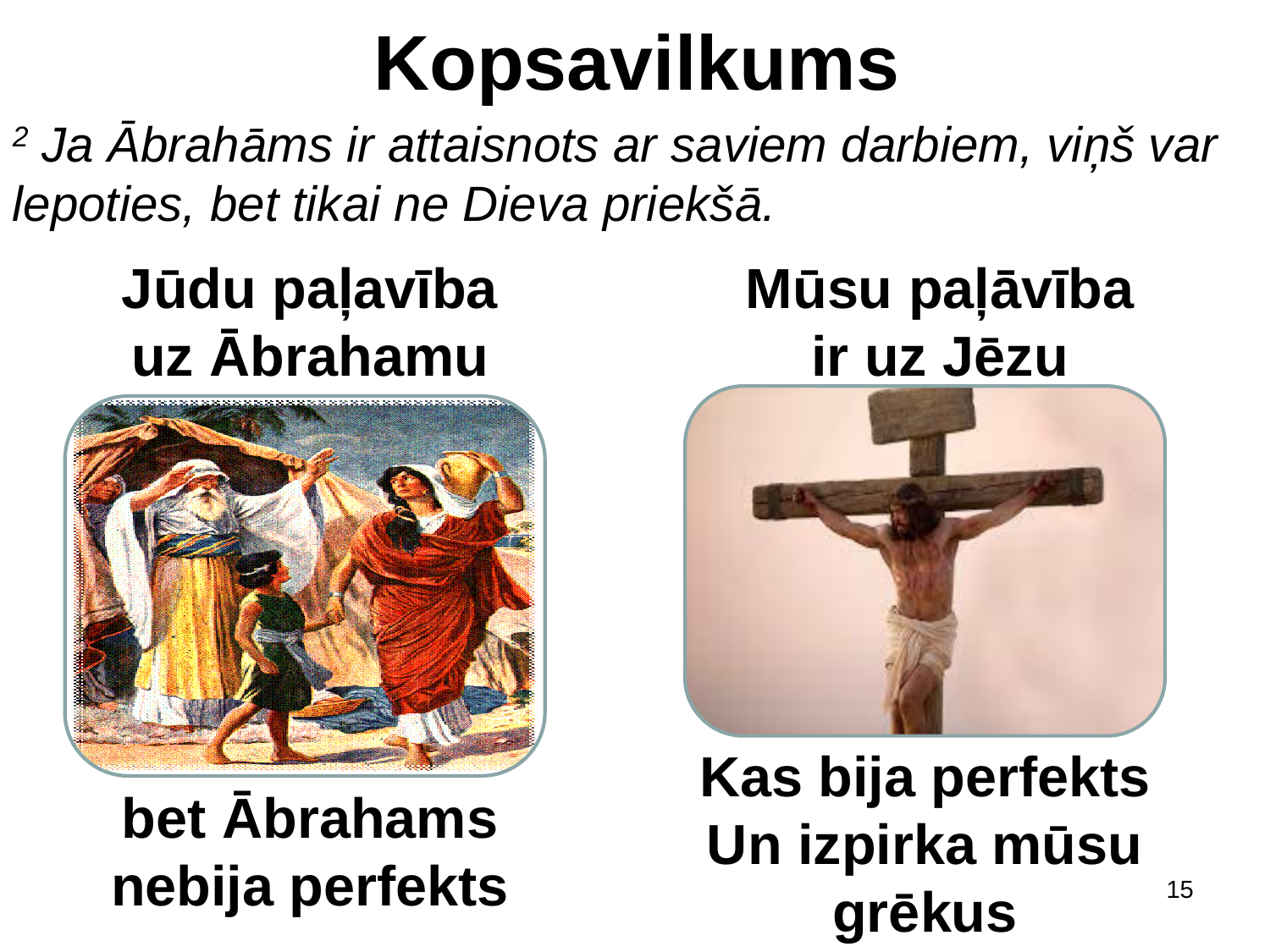

Kopsavilkums
2 Ja Ābrahāms ir attaisnots ar saviem darbiem, viņš var lepoties, bet tikai ne Dieva priekšā.
Jūdu paļavība uz Ābrahamu
Mūsu paļāvība ir uz Jēzu

Kas bija perfekts
Un izpirka mūsu grēkus
bet Ābrahams nebija perfekts
15